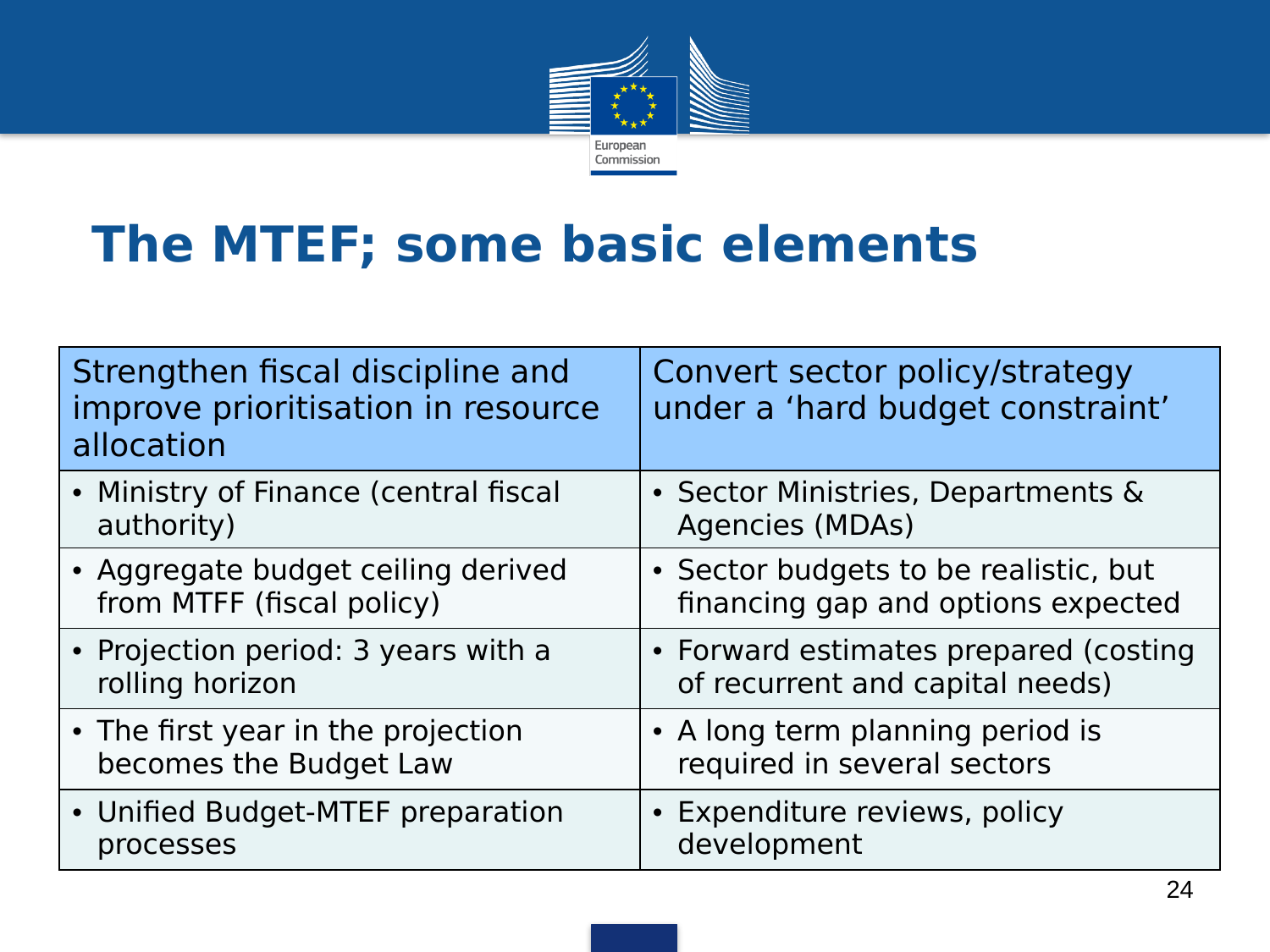

# The MTEF; some basic elements
| Strengthen fiscal discipline and improve prioritisation in resource allocation | Convert sector policy/strategy under a ‘hard budget constraint’ |
| --- | --- |
| Ministry of Finance (central fiscal authority) | Sector Ministries, Departments & Agencies (MDAs) |
| Aggregate budget ceiling derived from MTFF (fiscal policy) | Sector budgets to be realistic, but financing gap and options expected |
| Projection period: 3 years with a rolling horizon | Forward estimates prepared (costing of recurrent and capital needs) |
| The first year in the projection becomes the Budget Law | A long term planning period is required in several sectors |
| Unified Budget-MTEF preparation processes | Expenditure reviews, policy development |
24